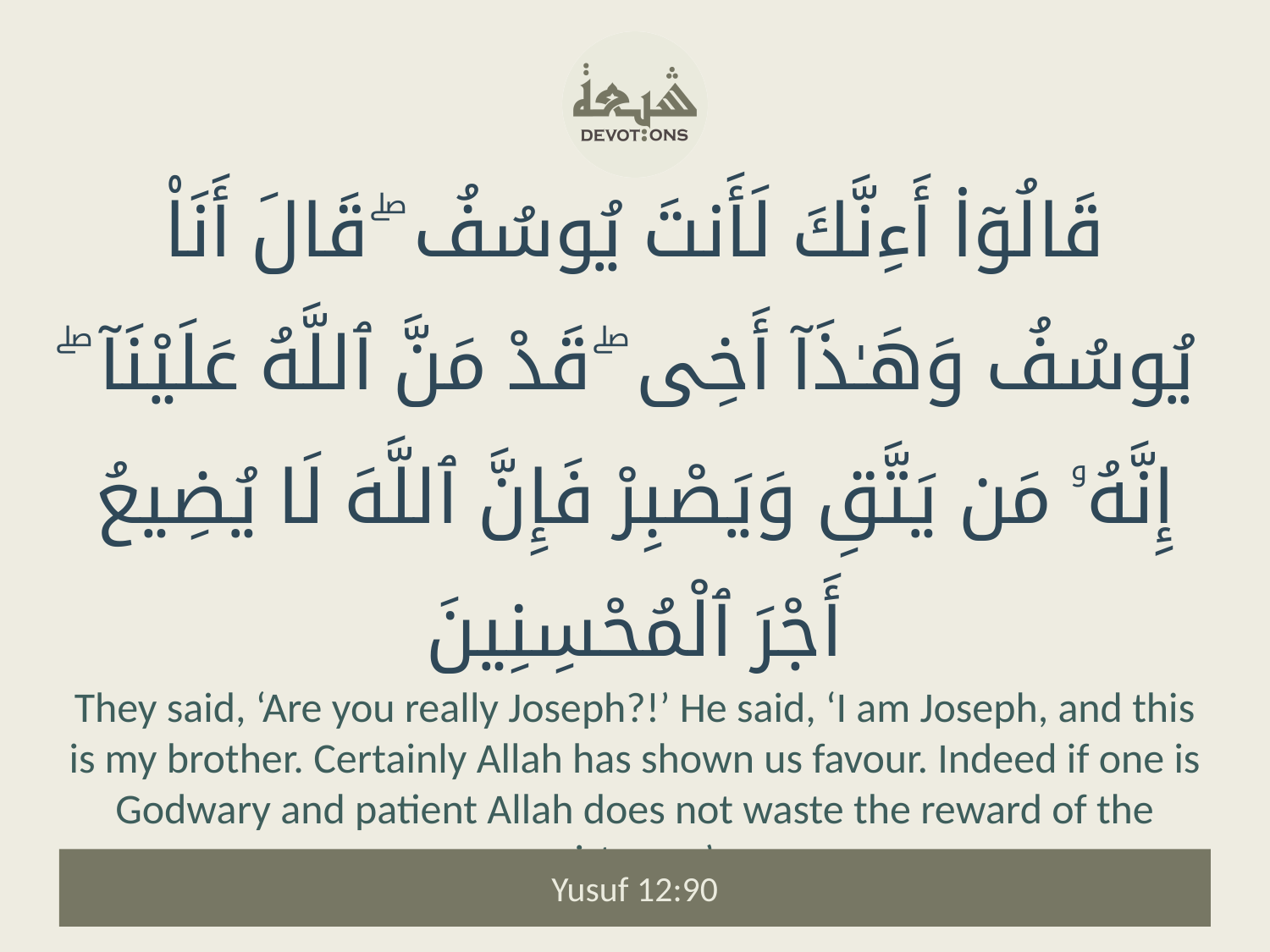

قَالُوٓا۟ أَءِنَّكَ لَأَنتَ يُوسُفُ ۖ قَالَ أَنَا۠ يُوسُفُ وَهَـٰذَآ أَخِى ۖ قَدْ مَنَّ ٱللَّهُ عَلَيْنَآ ۖ إِنَّهُۥ مَن يَتَّقِ وَيَصْبِرْ فَإِنَّ ٱللَّهَ لَا يُضِيعُ أَجْرَ ٱلْمُحْسِنِينَ
They said, ‘Are you really Joseph?!’ He said, ‘I am Joseph, and this is my brother. Certainly Allah has shown us favour. Indeed if one is Godwary and patient Allah does not waste the reward of the virtuous.’
Yusuf 12:90